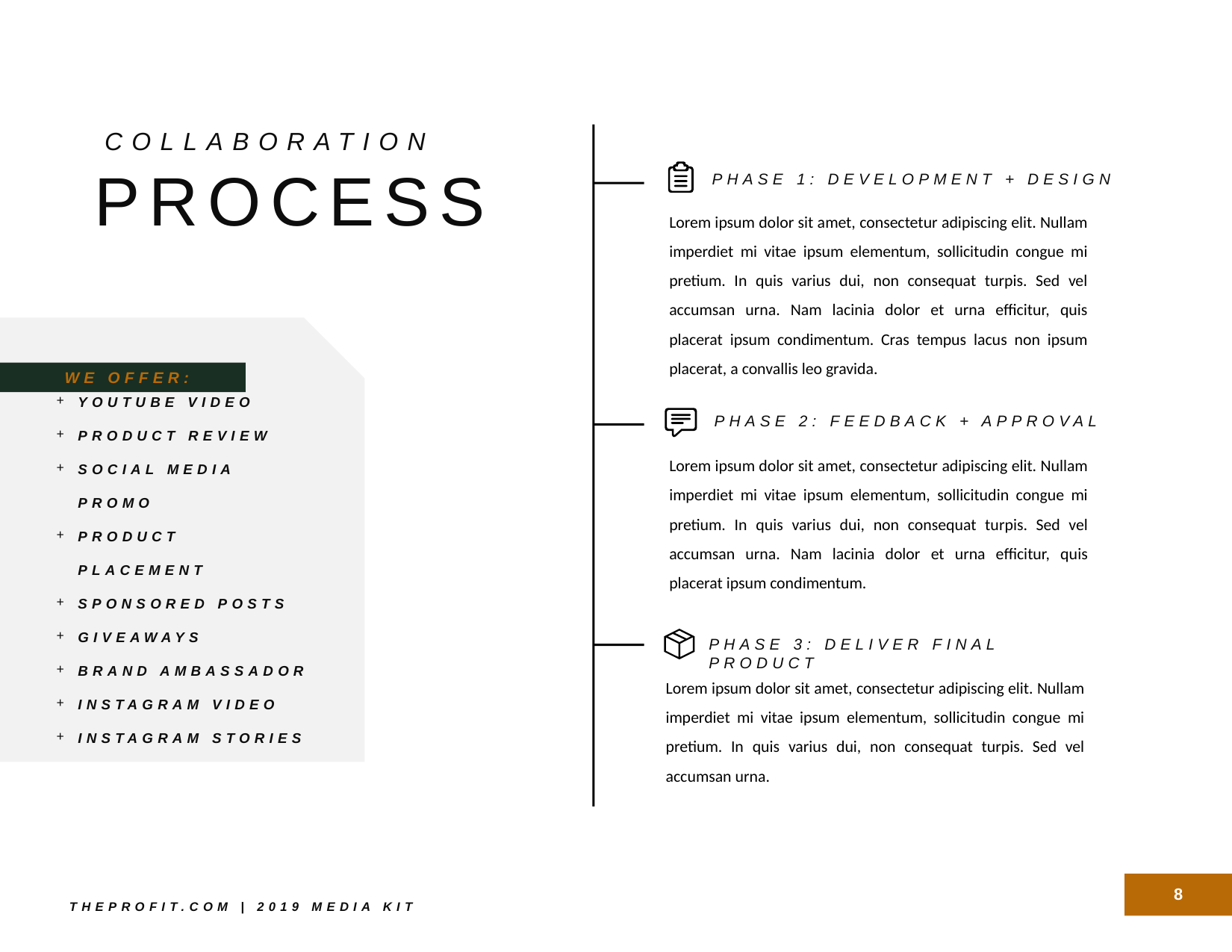

COLLABORATION

PROCESS

PHASE 1: DEVELOPMENT + DESIGN

Lorem ipsum dolor sit amet, consectetur adipiscing elit. Nullam imperdiet mi vitae ipsum elementum, sollicitudin congue mi pretium. In quis varius dui, non consequat turpis. Sed vel accumsan urna. Nam lacinia dolor et urna efficitur, quis placerat ipsum condimentum. Cras tempus lacus non ipsum placerat, a convallis leo gravida.

      WE OFFER:
YOUTUBE VIDEO
PRODUCT REVIEW
SOCIAL MEDIA PROMO
PRODUCT PLACEMENT
SPONSORED POSTS
GIVEAWAYS
BRAND AMBASSADOR
INSTAGRAM VIDEO
INSTAGRAM STORIES
PHASE 2: FEEDBACK + APPROVAL

Lorem ipsum dolor sit amet, consectetur adipiscing elit. Nullam imperdiet mi vitae ipsum elementum, sollicitudin congue mi pretium. In quis varius dui, non consequat turpis. Sed vel accumsan urna. Nam lacinia dolor et urna efficitur, quis placerat ipsum condimentum.

PHASE 3: DELIVER FINAL PRODUCT

Lorem ipsum dolor sit amet, consectetur adipiscing elit. Nullam imperdiet mi vitae ipsum elementum, sollicitudin congue mi pretium. In quis varius dui, non consequat turpis. Sed vel accumsan urna.
8
THEPROFIT.COM | 2019 MEDIA KIT